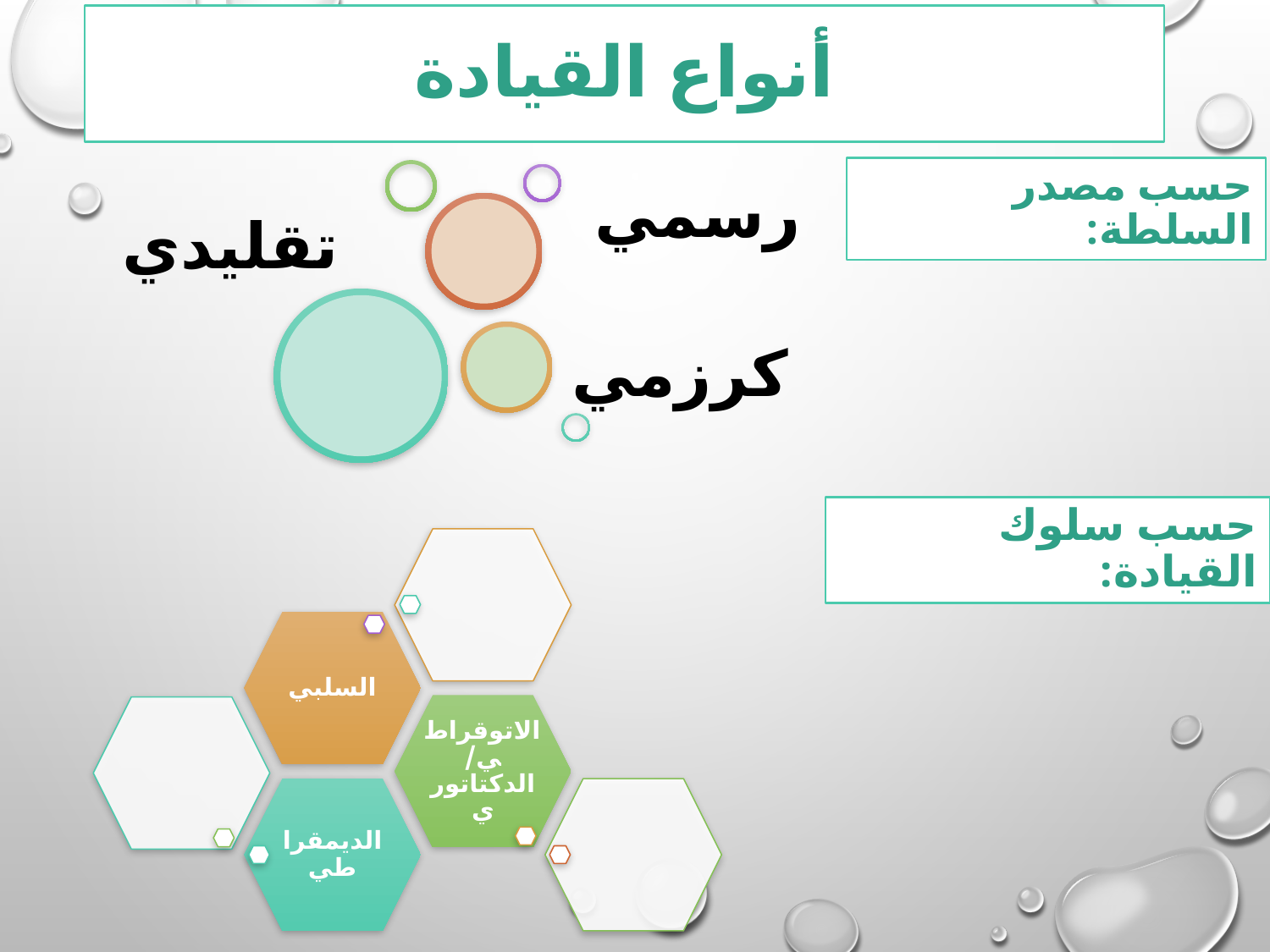

# أنواع القيادة
حسب مصدر السلطة:
تقليدي
كرزمي
رسمي
حسب سلوك القيادة:
الديمقراطي
الاتوقراطي/ الدكتاتوري
السلبي